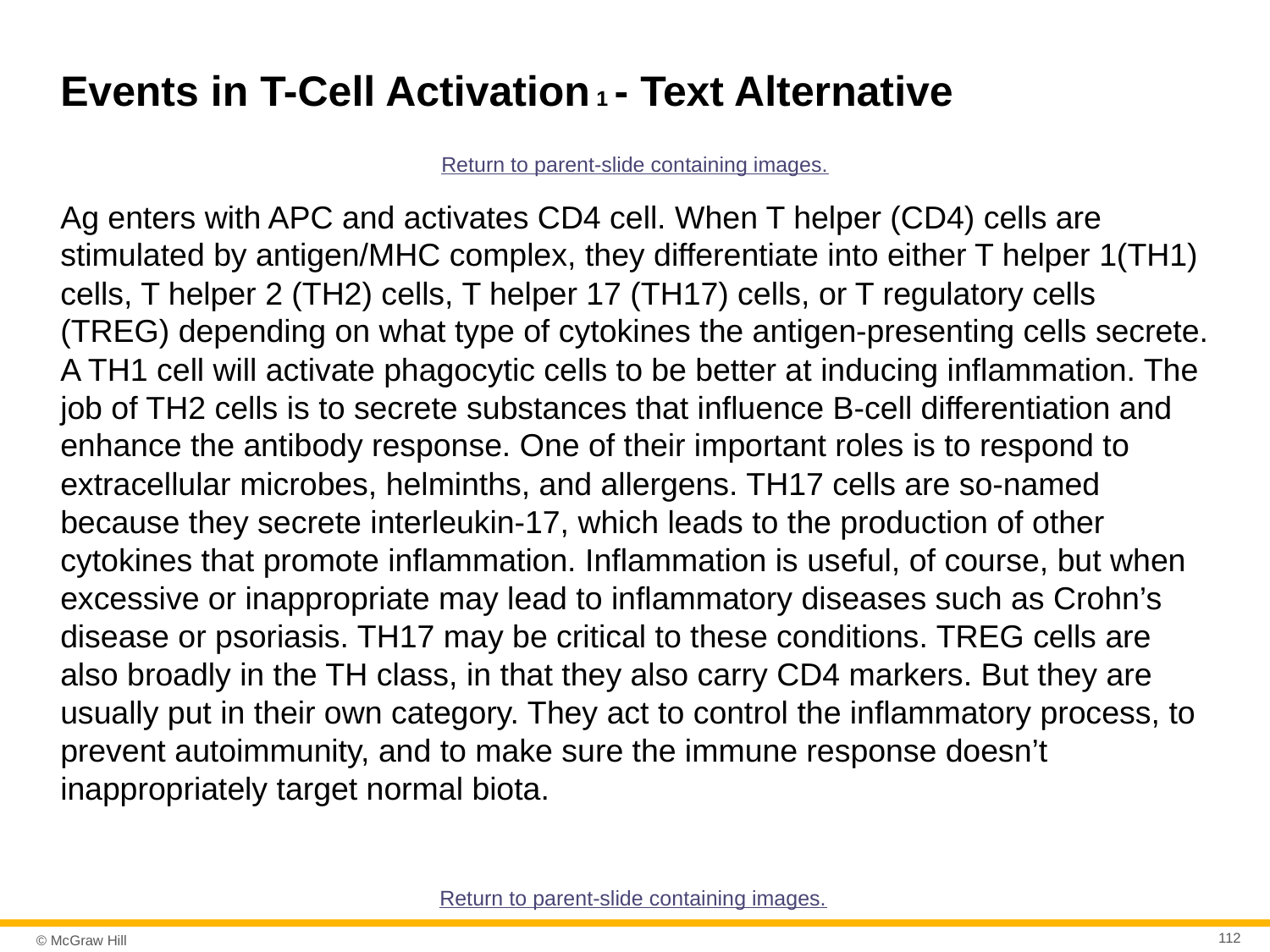

# Events in T-Cell Activation 1 - Text Alternative
Return to parent-slide containing images.
Ag enters with APC and activates CD4 cell. When T helper (CD4) cells are stimulated by antigen/MHC complex, they differentiate into either T helper 1(TH1) cells, T helper 2 (TH2) cells, T helper 17 (TH17) cells, or T regulatory cells (TREG) depending on what type of cytokines the antigen-presenting cells secrete. A TH1 cell will activate phagocytic cells to be better at inducing inflammation. The job of TH2 cells is to secrete substances that influence B-cell differentiation and enhance the antibody response. One of their important roles is to respond to extracellular microbes, helminths, and allergens. TH17 cells are so-named because they secrete interleukin-17, which leads to the production of other cytokines that promote inflammation. Inflammation is useful, of course, but when excessive or inappropriate may lead to inflammatory diseases such as Crohn’s disease or psoriasis. TH17 may be critical to these conditions. TREG cells are also broadly in the TH class, in that they also carry CD4 markers. But they are usually put in their own category. They act to control the inflammatory process, to prevent autoimmunity, and to make sure the immune response doesn’t inappropriately target normal biota.
Return to parent-slide containing images.